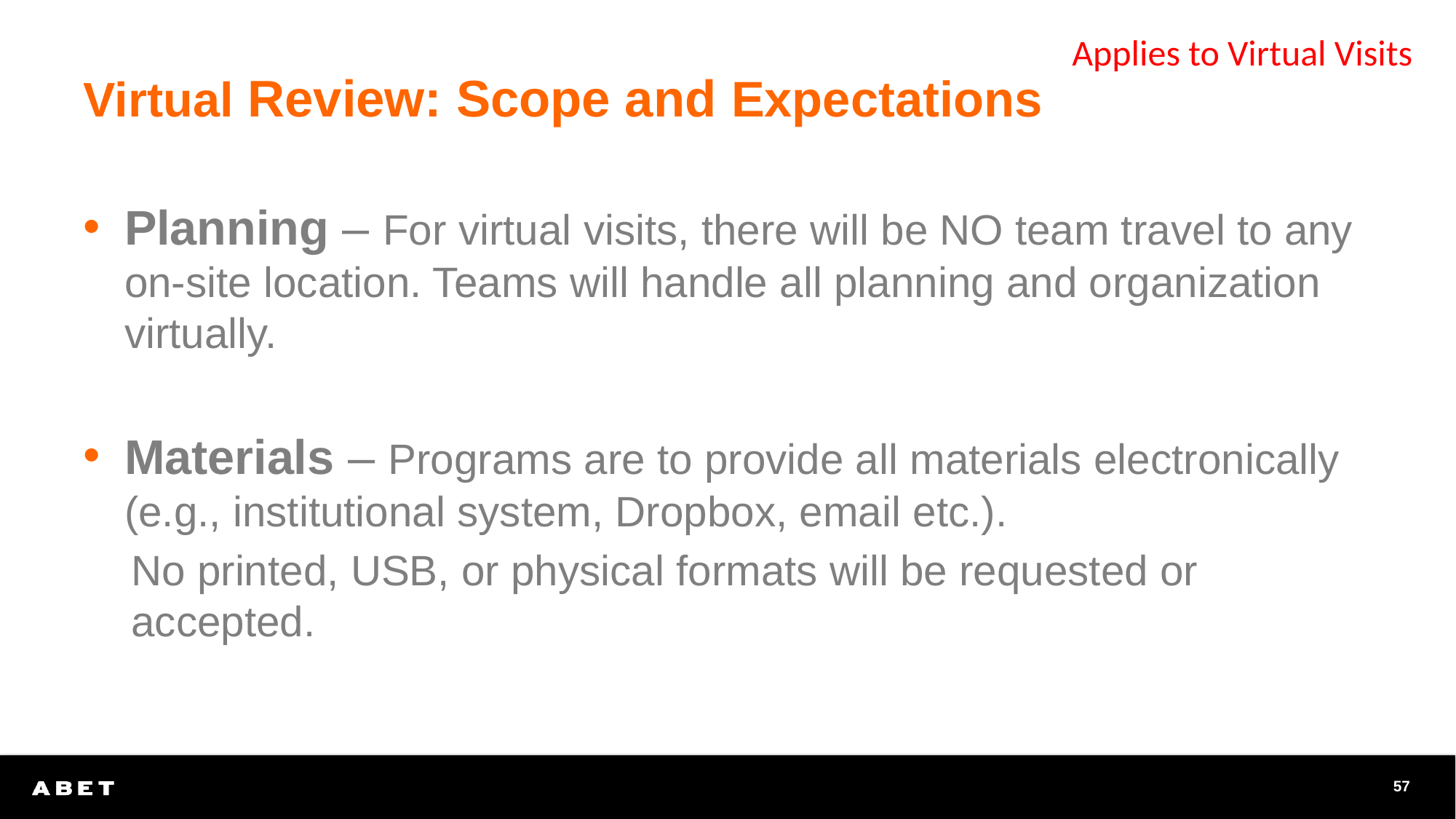

Applies to Virtual Visits
# Virtual Review: Scope and Expectations
Planning – For virtual visits, there will be NO team travel to any on-site location. Teams will handle all planning and organization virtually.

Materials – Programs are to provide all materials electronically (e.g., institutional system, Dropbox, email etc.).
No printed, USB, or physical formats will be requested or accepted.